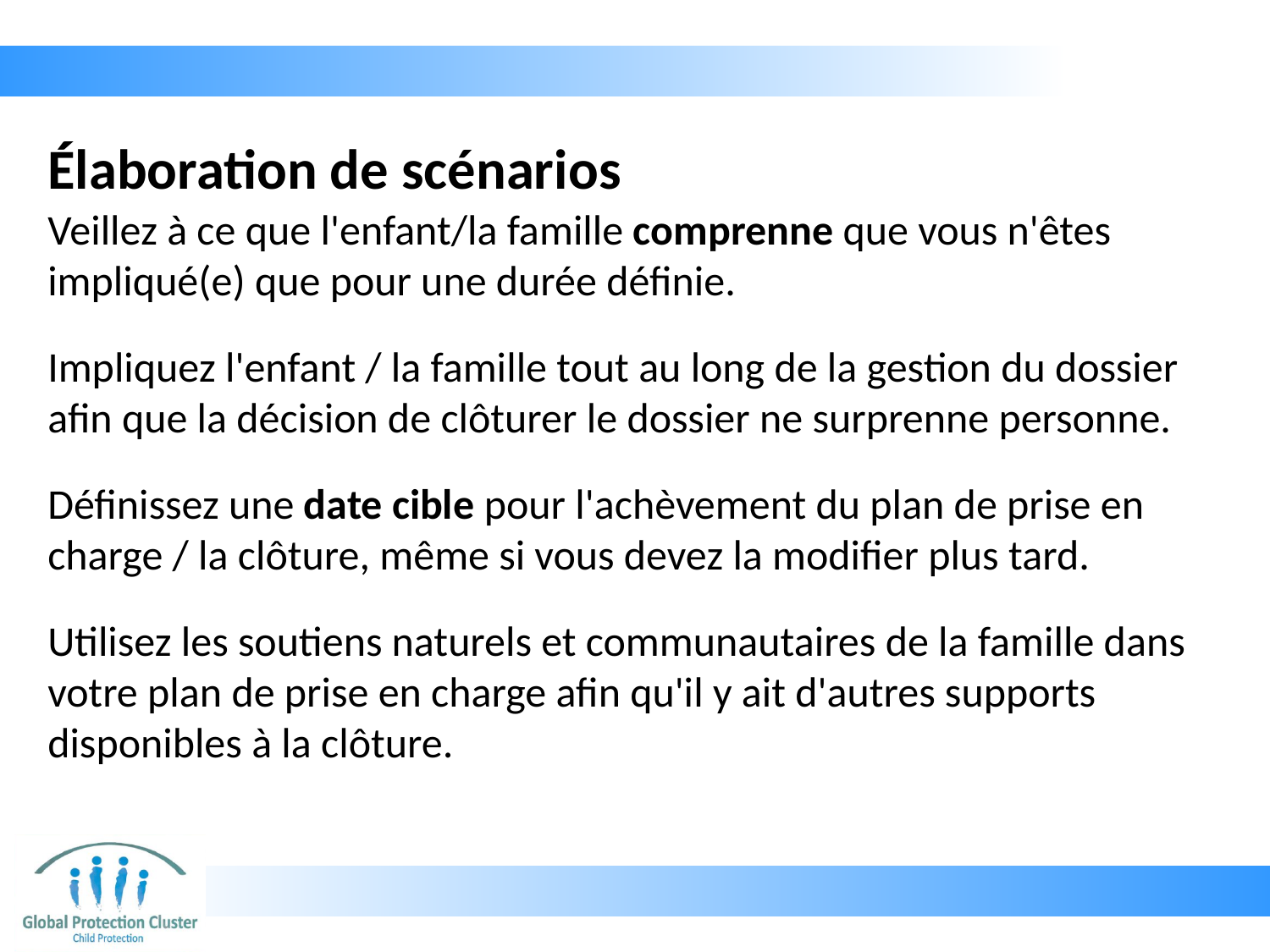

# Élaboration de scénarios
Veillez à ce que l'enfant/la famille comprenne que vous n'êtes impliqué(e) que pour une durée définie.

Impliquez l'enfant / la famille tout au long de la gestion du dossier afin que la décision de clôturer le dossier ne surprenne personne.

Définissez une date cible pour l'achèvement du plan de prise en charge / la clôture, même si vous devez la modifier plus tard.

Utilisez les soutiens naturels et communautaires de la famille dans votre plan de prise en charge afin qu'il y ait d'autres supports disponibles à la clôture.